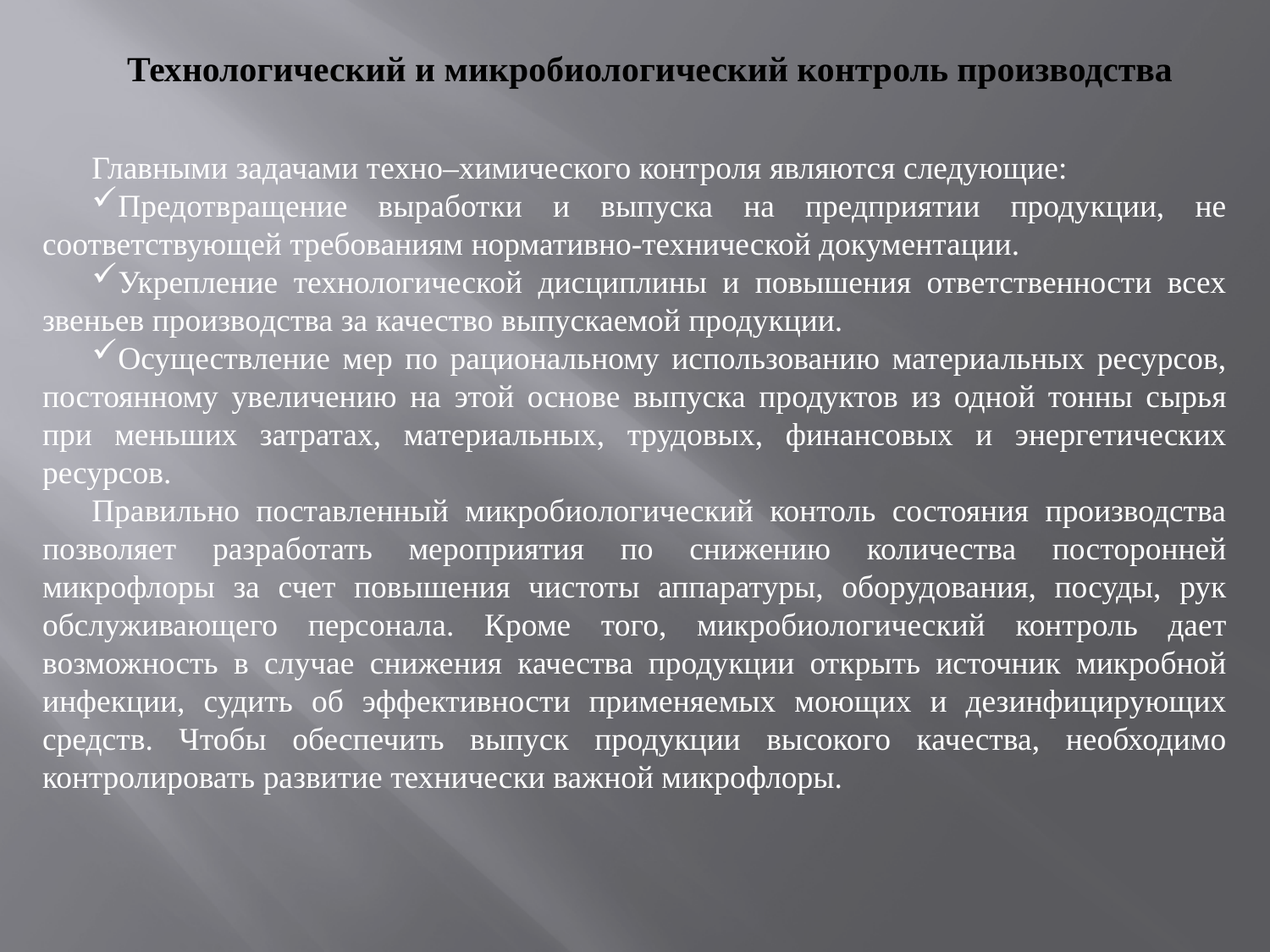

Технологический и микробиологический контроль производства

Главными задачами техно–химического контроля являются следующие:
Предотвращение выработки и выпуска на предприятии продукции, не соответствующей требованиям нормативно-технической документации.
Укрепление технологической дисциплины и повышения ответственности всех звеньев производства за качество выпускаемой продукции.
Осуществление мер по рациональному использованию материальных ресурсов, постоянному увеличению на этой основе выпуска продуктов из одной тонны сырья при меньших затратах, материальных, трудовых, финансовых и энергетических ресурсов.
Правильно поставленный микробиологический контоль состояния производства позволяет разработать мероприятия по снижению количества посторонней микрофлоры за счет повышения чистоты аппаратуры, оборудования, посуды, рук обслуживающего персонала. Кроме того, микробиологический контроль дает возможность в случае снижения качества продукции открыть источник микробной инфекции, судить об эффективности применяемых моющих и дезинфицирующих средств. Чтобы обеспечить выпуск продукции высокого качества, необходимо контролировать развитие технически важной микрофлоры.